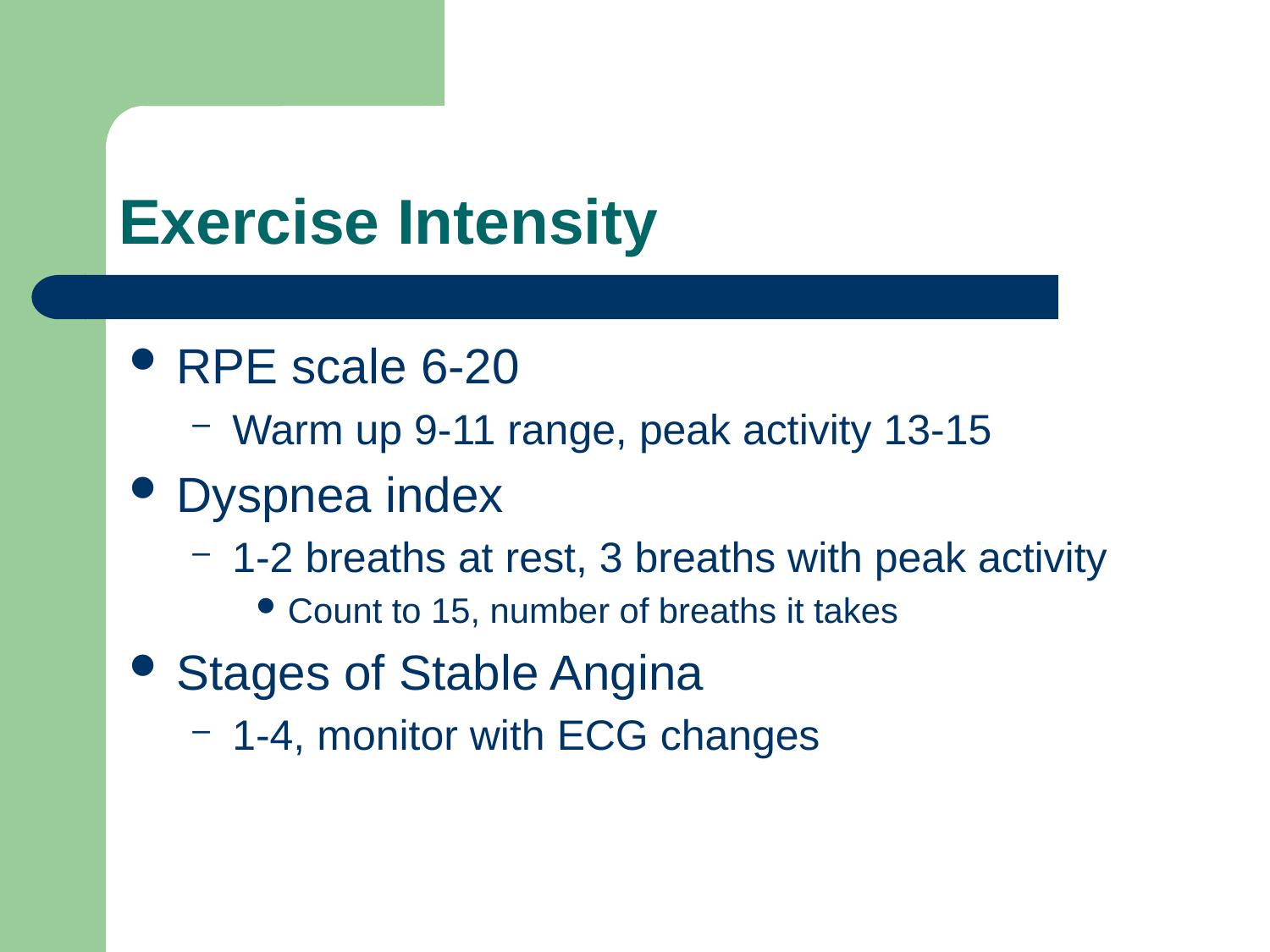

# Exercise Intensity
RPE scale 6-20
Warm up 9-11 range, peak activity 13-15
Dyspnea index
1-2 breaths at rest, 3 breaths with peak activity
Count to 15, number of breaths it takes
Stages of Stable Angina
1-4, monitor with ECG changes